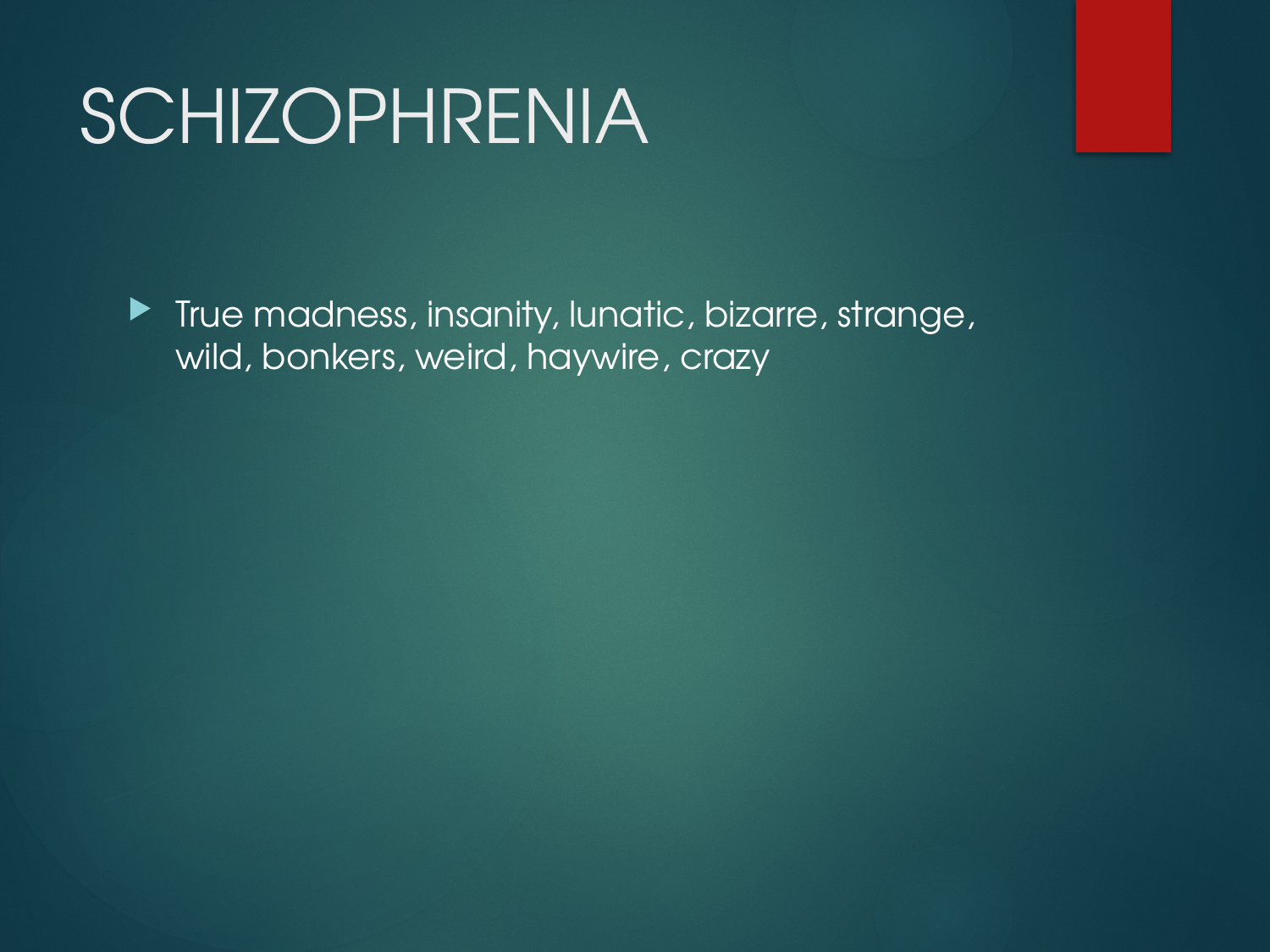

# SCHIZOPHRENIA
True madness, insanity, lunatic, bizarre, strange, wild, bonkers, weird, haywire, crazy